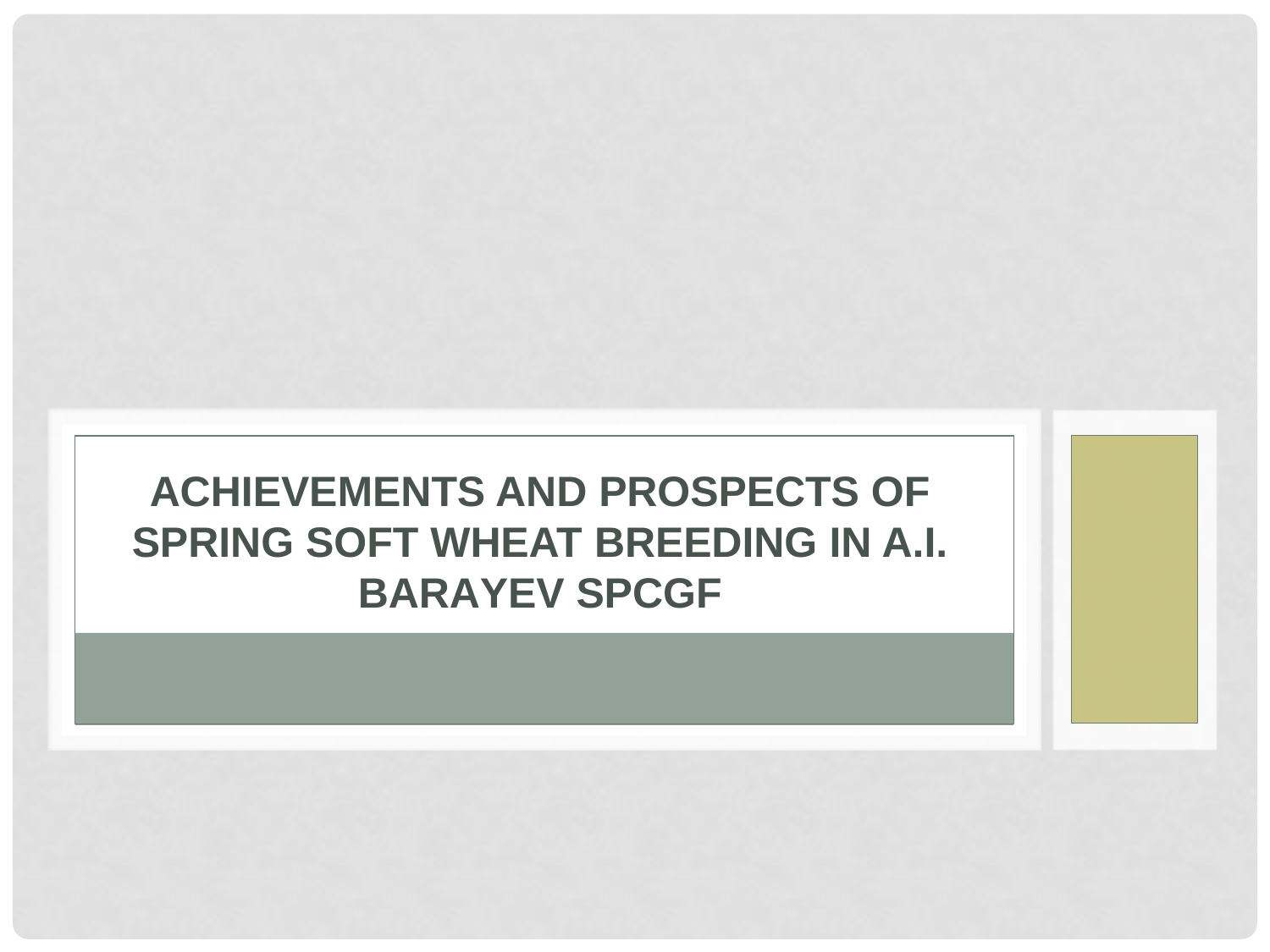

# Achievements and Prospects of Spring Soft Wheat BREEDING in A.I. Barayev SPCGF